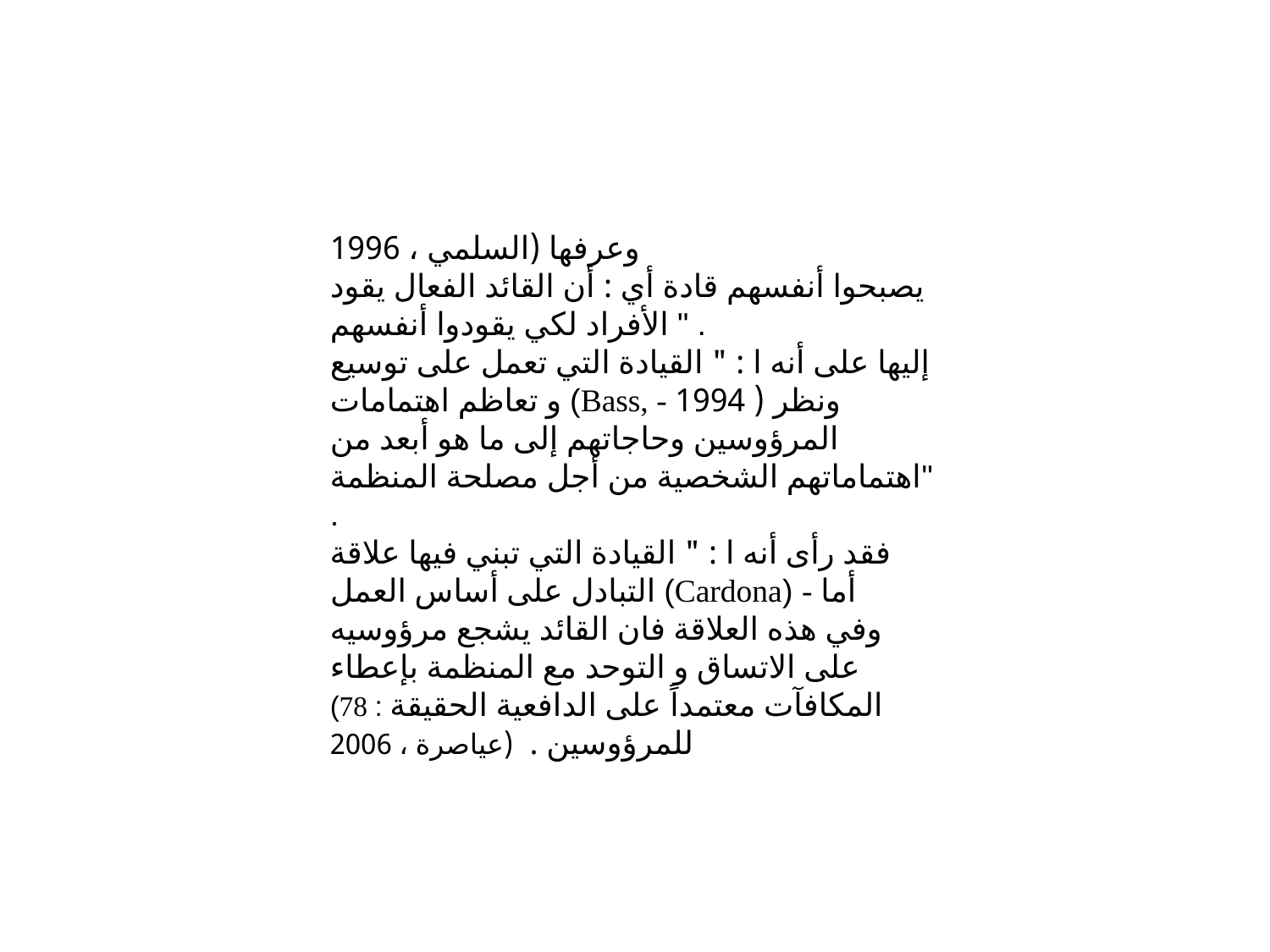

وعرفها (السلمي ، 1996
يصبحوا أنفسهم قادة أي : أن القائد الفعال يقود الأفراد لكي يقودوا أنفسهم " .
إليها على أنه ا : " القيادة التي تعمل على توسيع و تعاظم اهتمامات (Bass, - ونظر ( 1994
المرؤوسين وحاجاتهم إلى ما هو أبعد من اهتماماتهم الشخصية من أجل مصلحة المنظمة" .
فقد رأى أنه ا : " القيادة التي تبني فيها علاقة التبادل على أساس العمل (Cardona) - أما
وفي هذه العلاقة فان القائد يشجع مرؤوسيه على الاتساق و التوحد مع المنظمة بإعطاء
(78 : المكافآت معتمداً على الدافعية الحقيقة للمرؤوسين . (عياصرة ، 2006